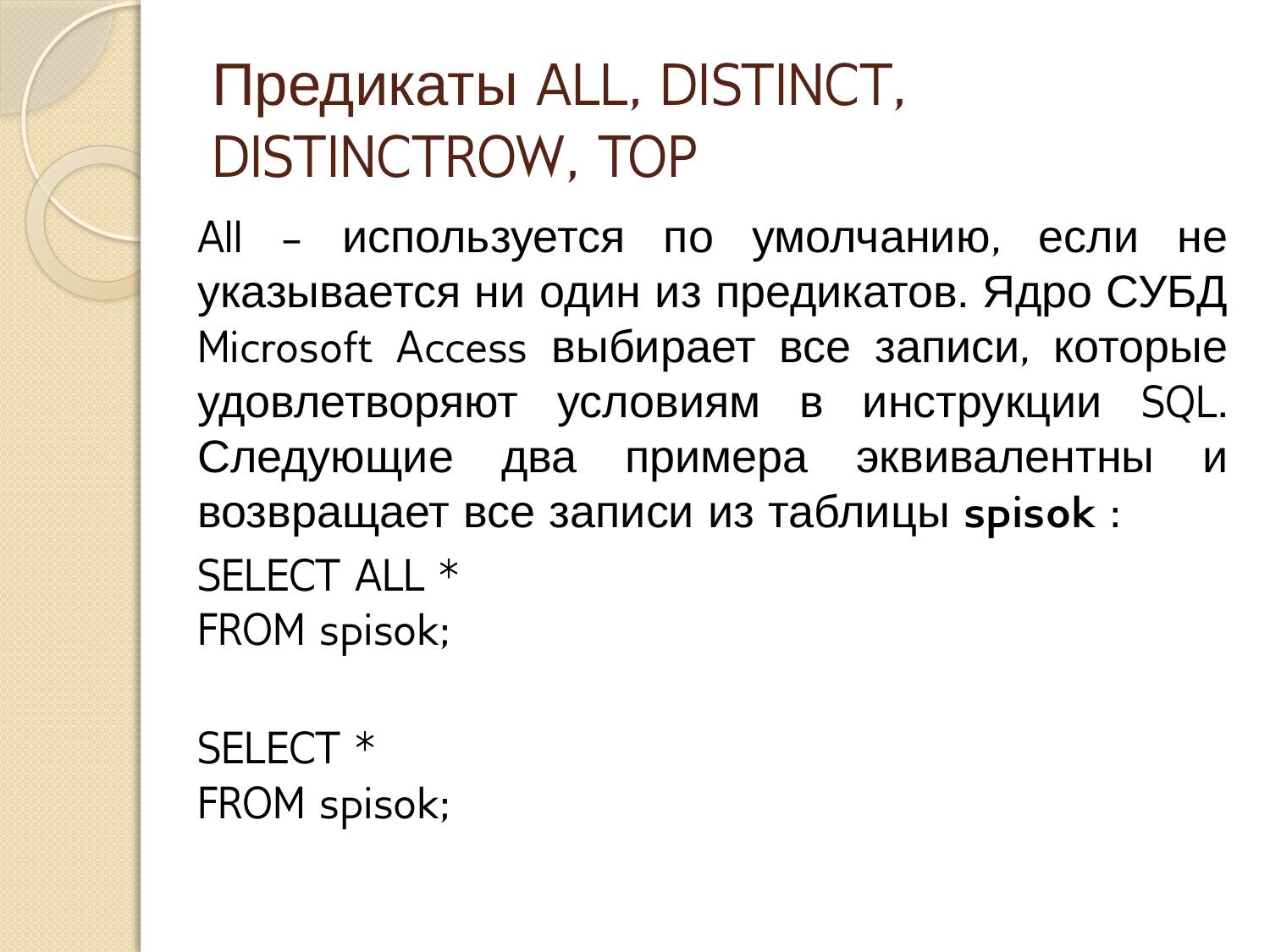

# Предикаты ALL, DISTINCT, DISTINCTROW, TOP
All – используется по умолчанию, если не указывается ни один из предикатов. Ядро СУБД Microsoft Access выбирает все записи, которые удовлетворяют условиям в инструкции SQL. Следующие два примера эквивалентны и возвращает все записи из таблицы spisok :
SELECT ALL *
FROM spisok;
SELECT *
FROM spisok;